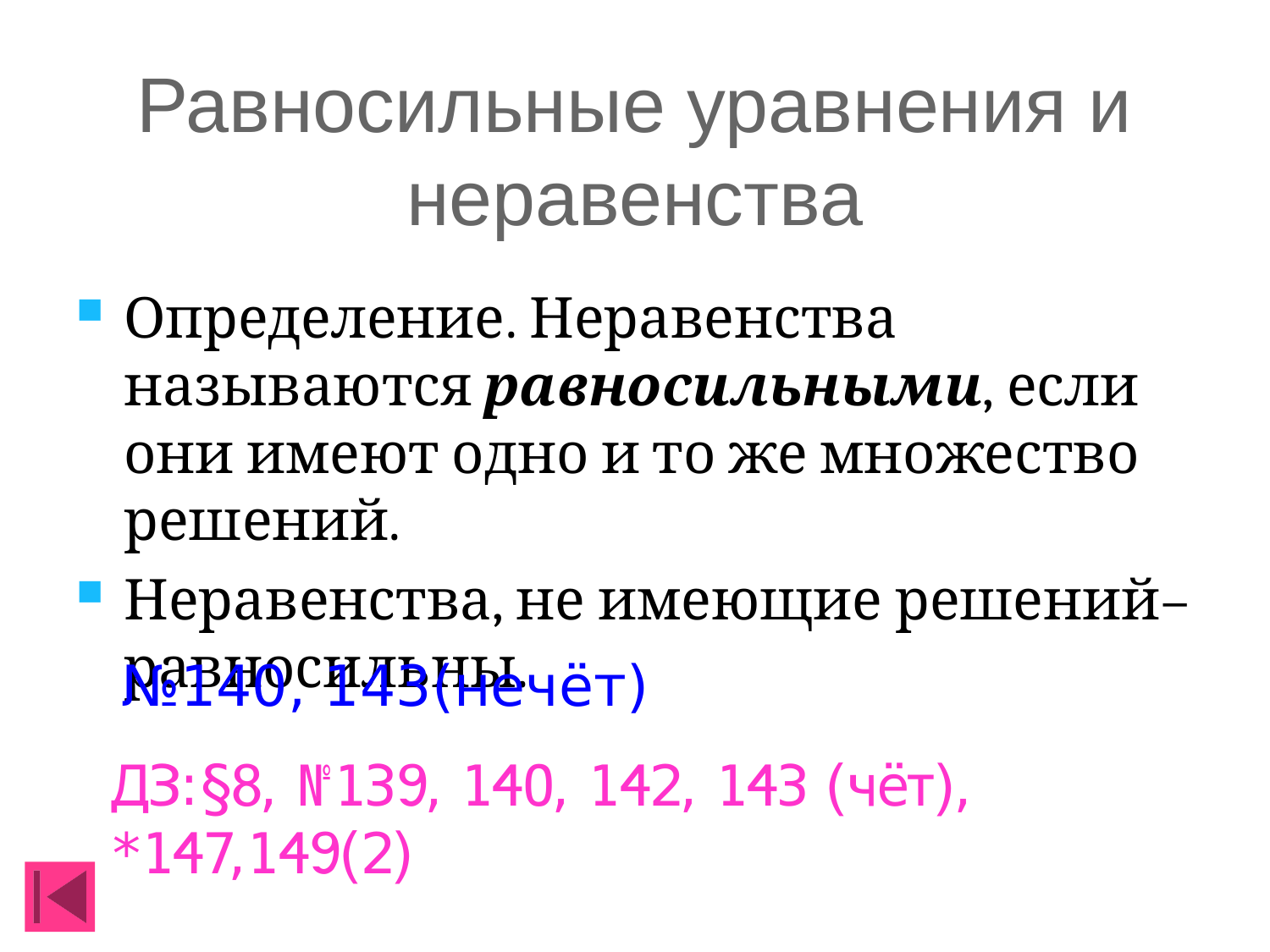

# Равносильные уравнения и неравенства
Определение. Неравенства называются равносильными, если они имеют одно и то же множество решений.
Неравенства, не имеющие решений– равносильны.
№140, 143(нечёт)
ДЗ:§8, №139, 140, 142, 143 (чёт), *147,149(2)